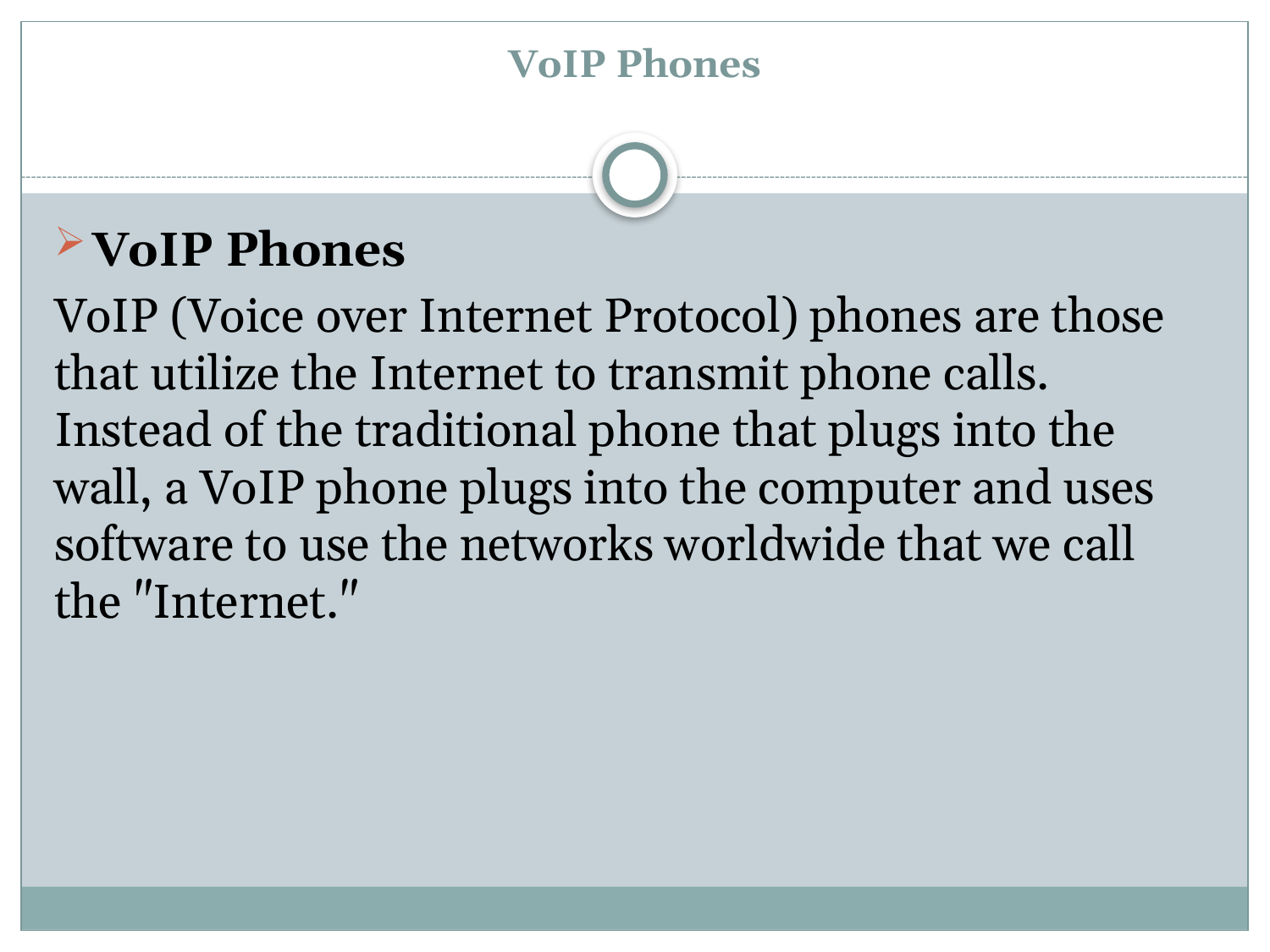

# VoIP Phones
VoIP Phones
VoIP (Voice over Internet Protocol) phones are those that utilize the Internet to transmit phone calls. Instead of the traditional phone that plugs into the wall, a VoIP phone plugs into the computer and uses software to use the networks worldwide that we call the "Internet."